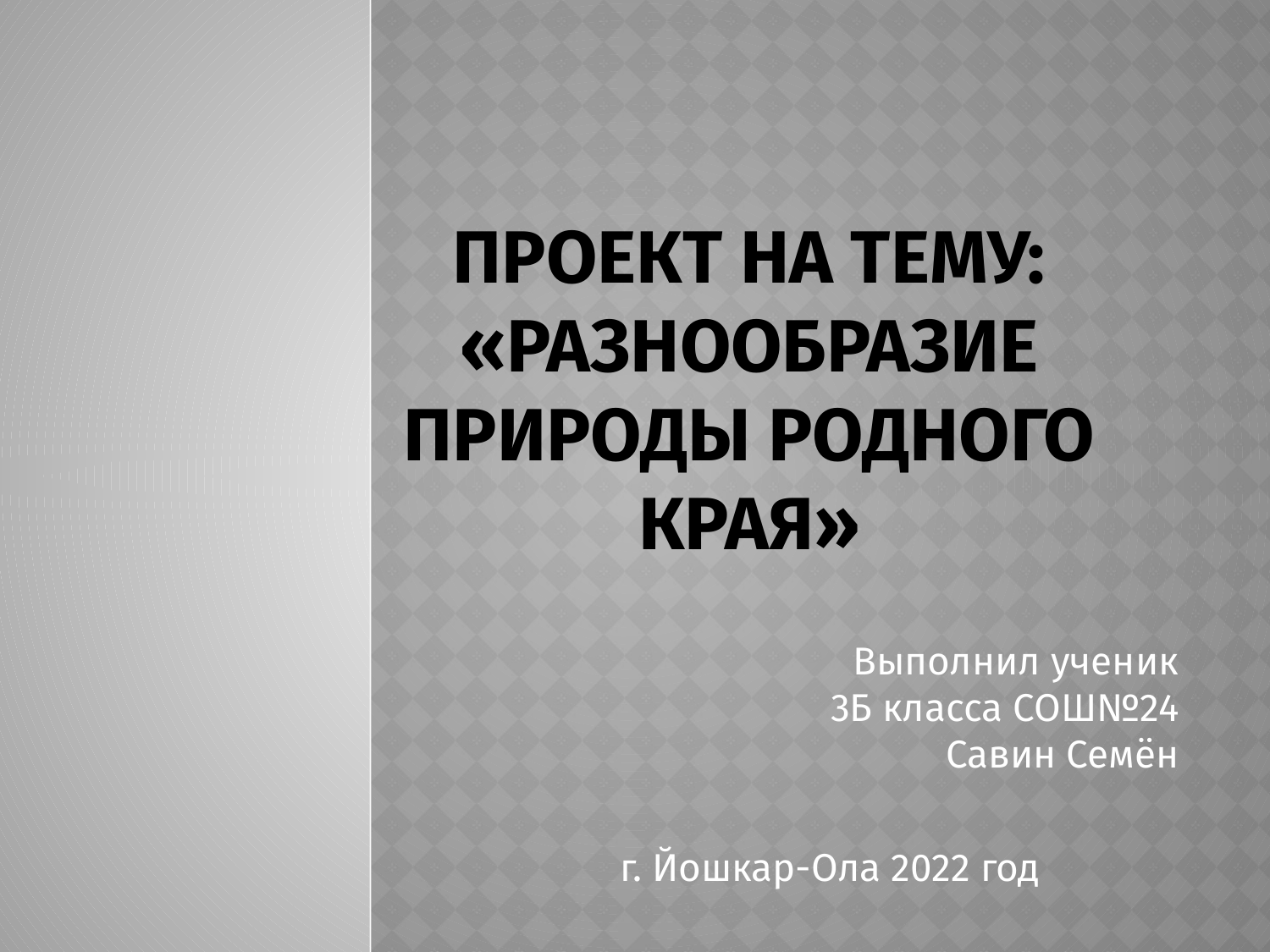

# проект на тему: «Разнообразие природы родного края»
Выполнил ученик
3Б класса СОШ№24
Савин Семён

г. Йошкар-Ола 2022 год